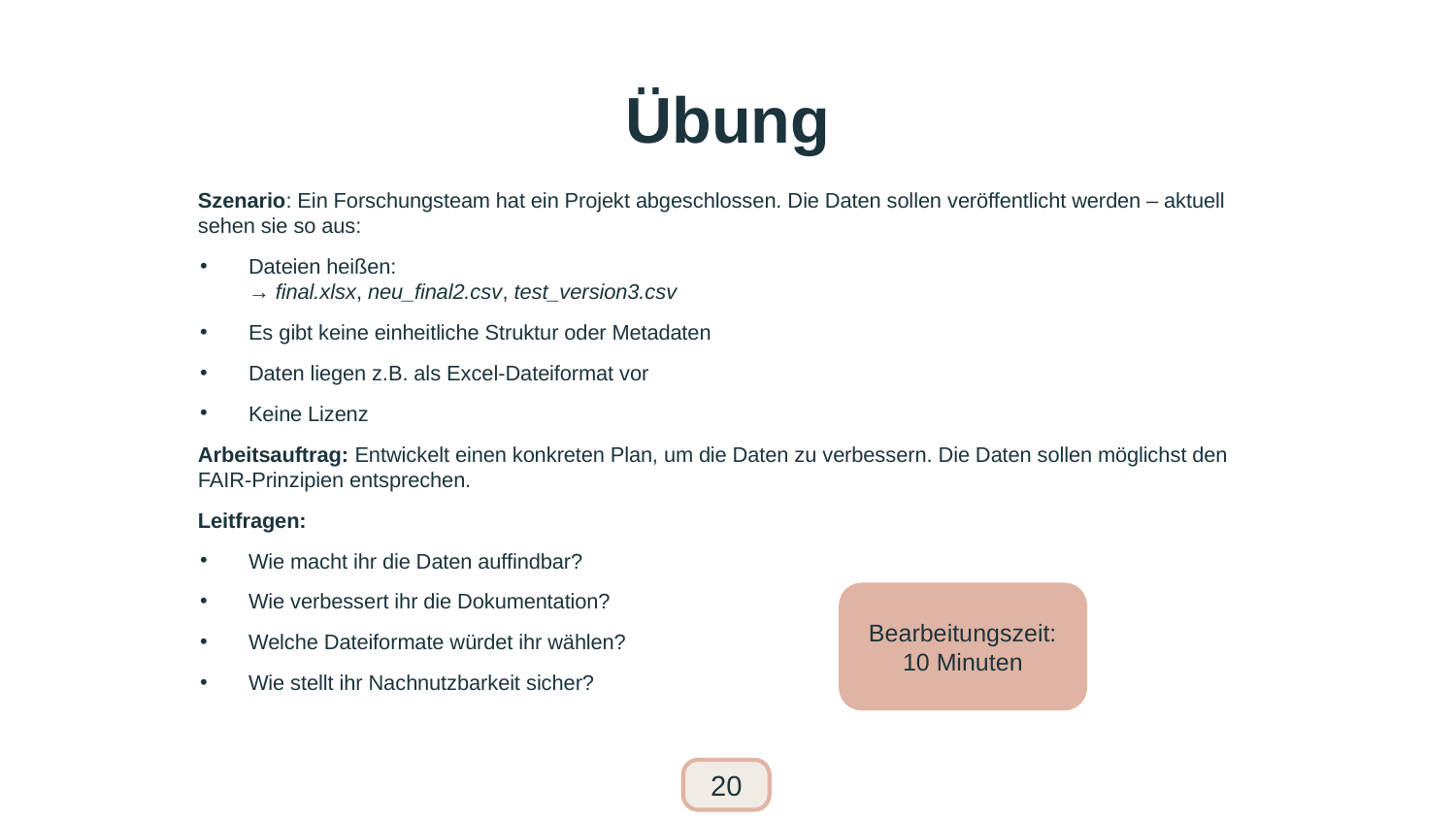

# Übung
Szenario: Ein Forschungsteam hat ein Projekt abgeschlossen. Die Daten sollen veröffentlicht werden – aktuell sehen sie so aus:
Dateien heißen:
→ final.xlsx, neu_final2.csv, test_version3.csv
Es gibt keine einheitliche Struktur oder Metadaten
Daten liegen z.B. als Excel-Dateiformat vor
Keine Lizenz
Arbeitsauftrag: Entwickelt einen konkreten Plan, um die Daten zu verbessern. Die Daten sollen möglichst den FAIR-Prinzipien entsprechen.
Leitfragen:
Wie macht ihr die Daten auffindbar?
Wie verbessert ihr die Dokumentation?
Welche Dateiformate würdet ihr wählen?
Wie stellt ihr Nachnutzbarkeit sicher?
Bearbeitungszeit: 10 Minuten